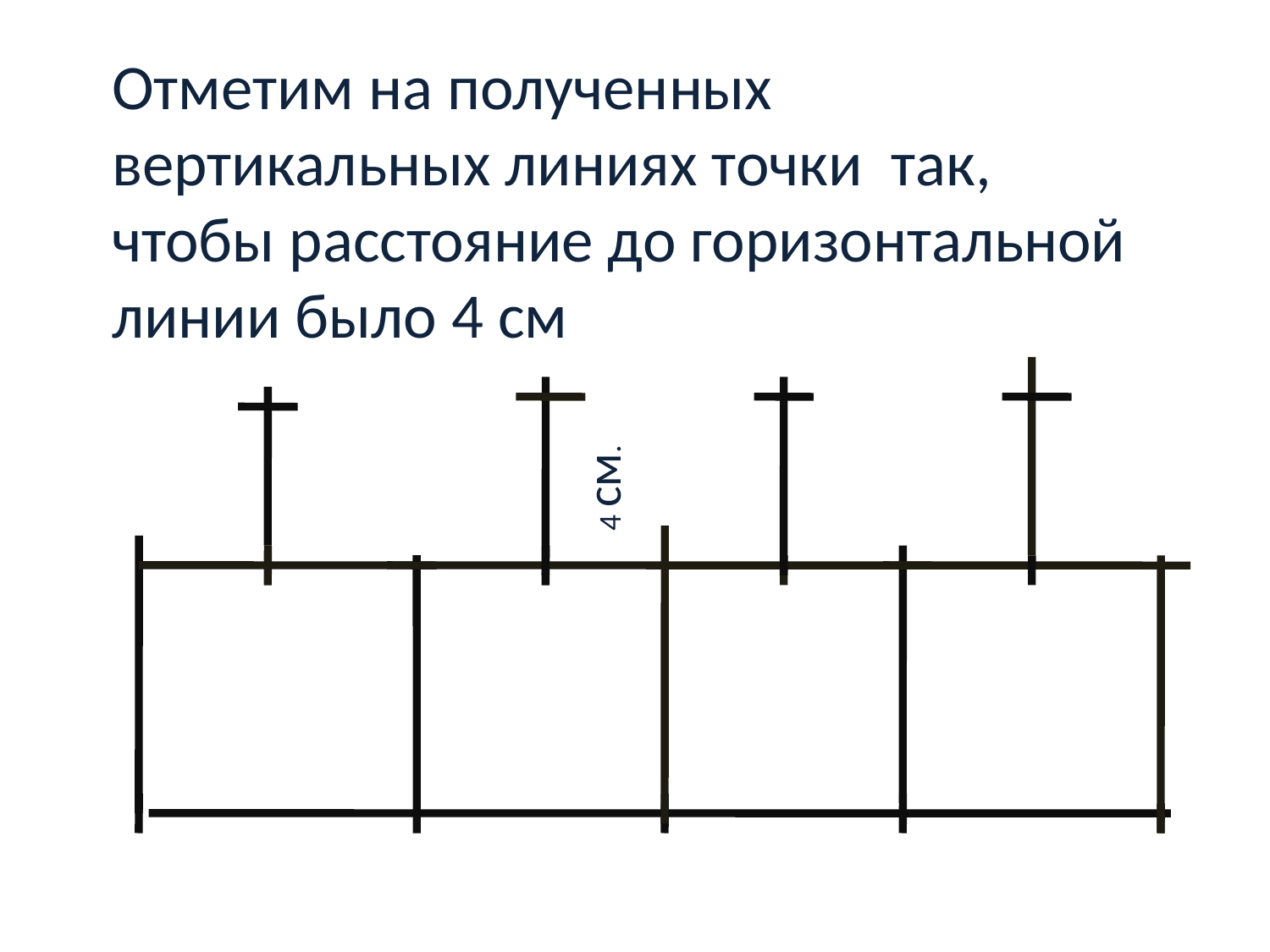

Отметим на полученных вертикальных линиях точки  так, чтобы расстояние до горизонтальной линии было 4 см
#
4 см.